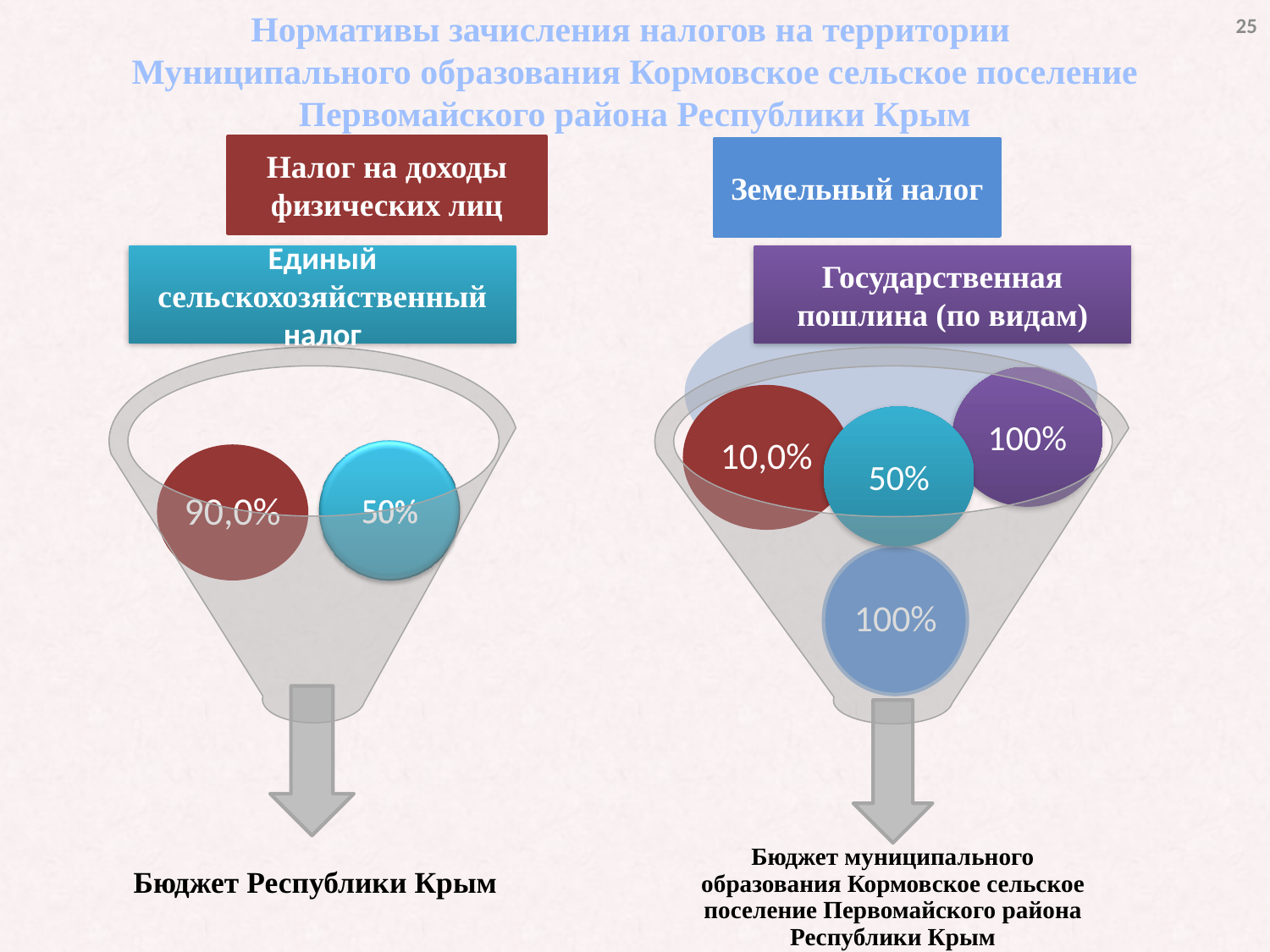

Нормативы зачисления налогов на территории
Муниципального образования Кормовское сельское поселение Первомайского района Республики Крым
25
Налог на доходы физических лиц
Земельный налог
Единый сельскохозяйственный налог
Государственная пошлина (по видам)
Бюджет Республики Крым
90,0%

10,0%
100%

Бюджет муниципального образования Кормовское сельское поселение Первомайского района Республики Крым

100%
50%